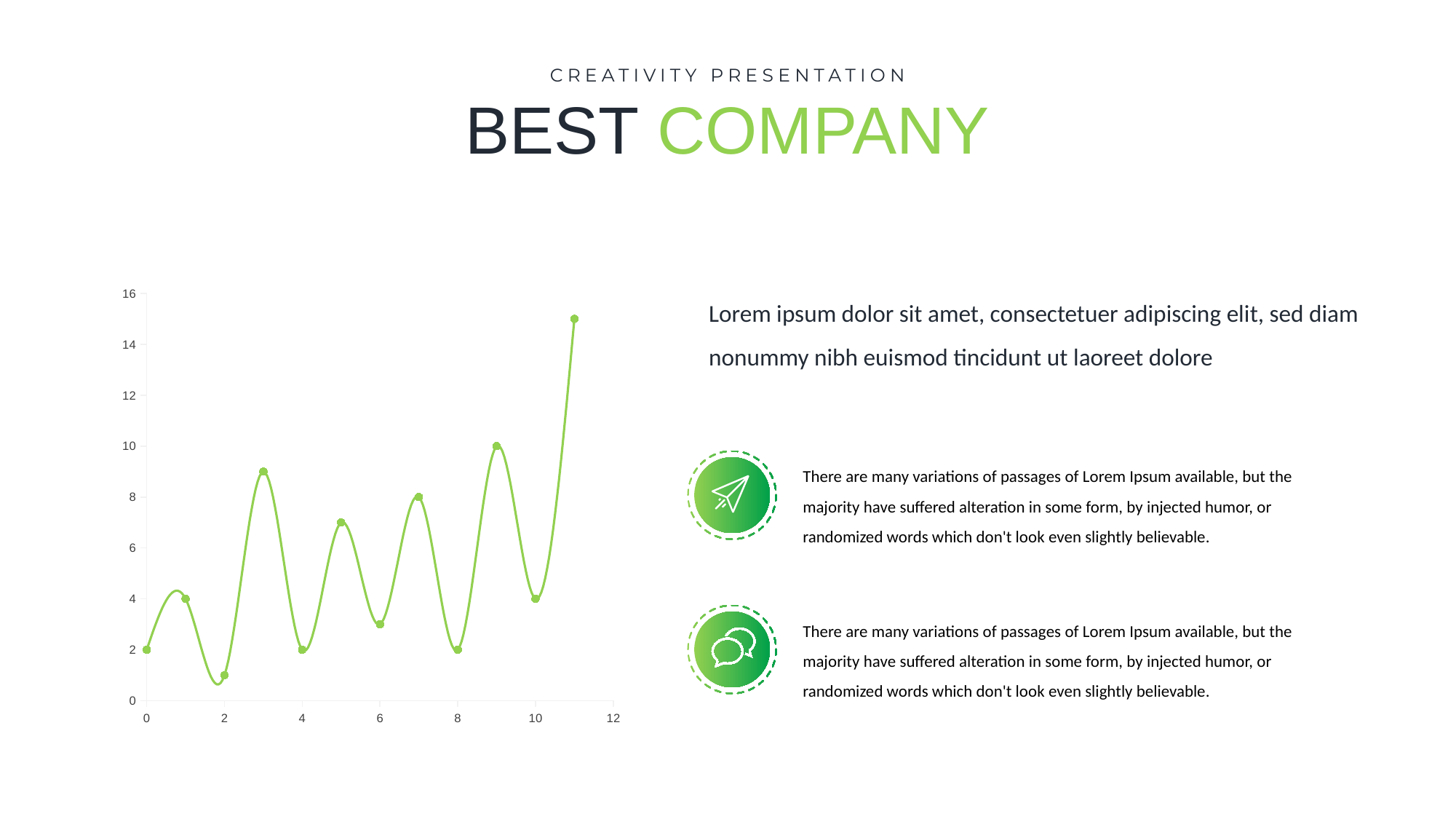

CREATIVITY PRESENTATION
BEST COMPANY

### Chart

| Category | Y-Values |
|---|---|
Lorem ipsum dolor sit amet, consectetuer adipiscing elit, sed diam nonummy nibh euismod tincidunt ut laoreet dolore

There are many variations of passages of Lorem Ipsum available, but the majority have suffered alteration in some form, by injected humor, or randomized words which don't look even slightly believable.

There are many variations of passages of Lorem Ipsum available, but the majority have suffered alteration in some form, by injected humor, or randomized words which don't look even slightly believable.